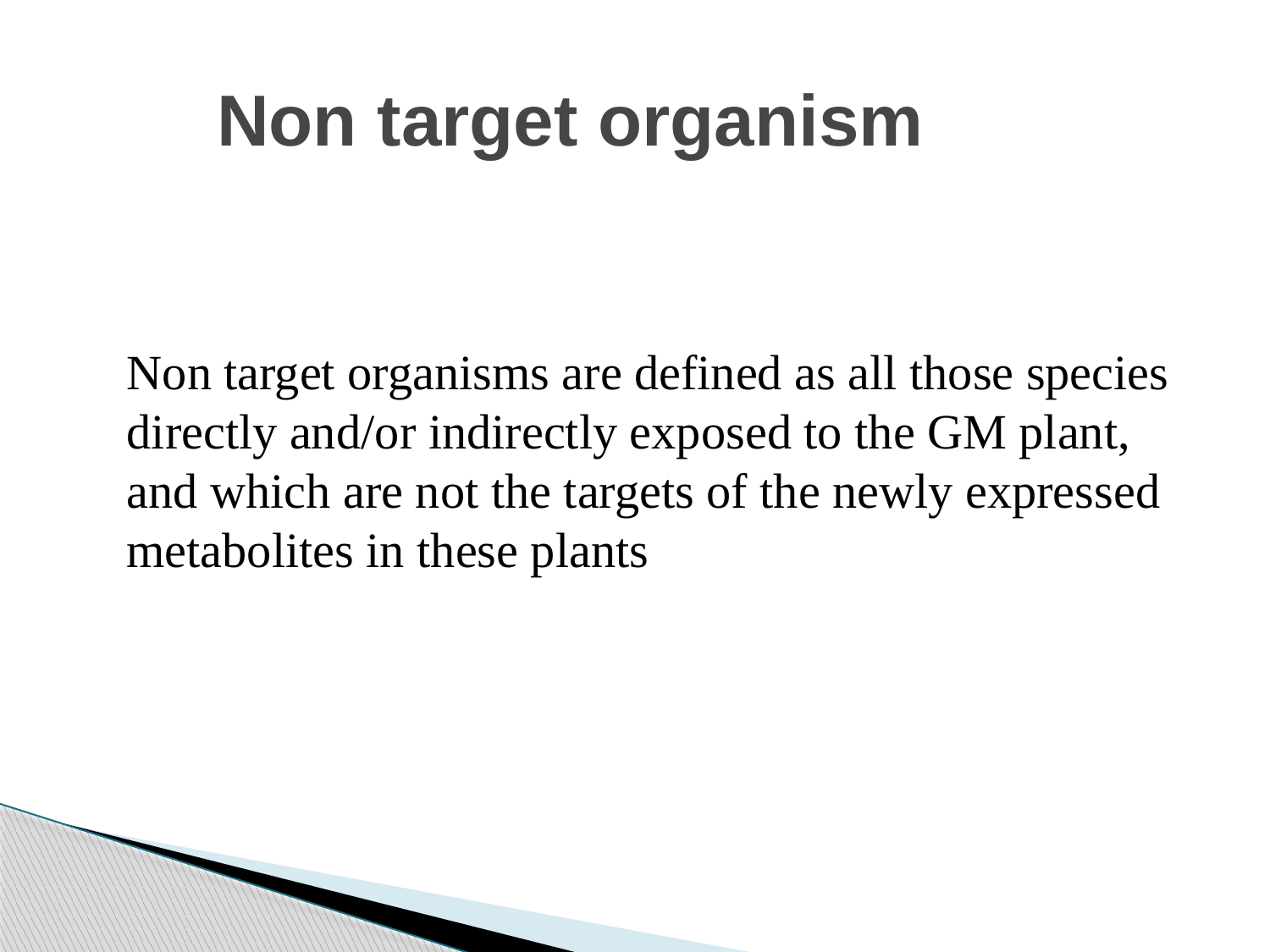

# Non target organism

   Non target organisms are defined as all those species directly and/or indirectly exposed to the GM plant, and which are not the targets of the newly expressed metabolites in these plants